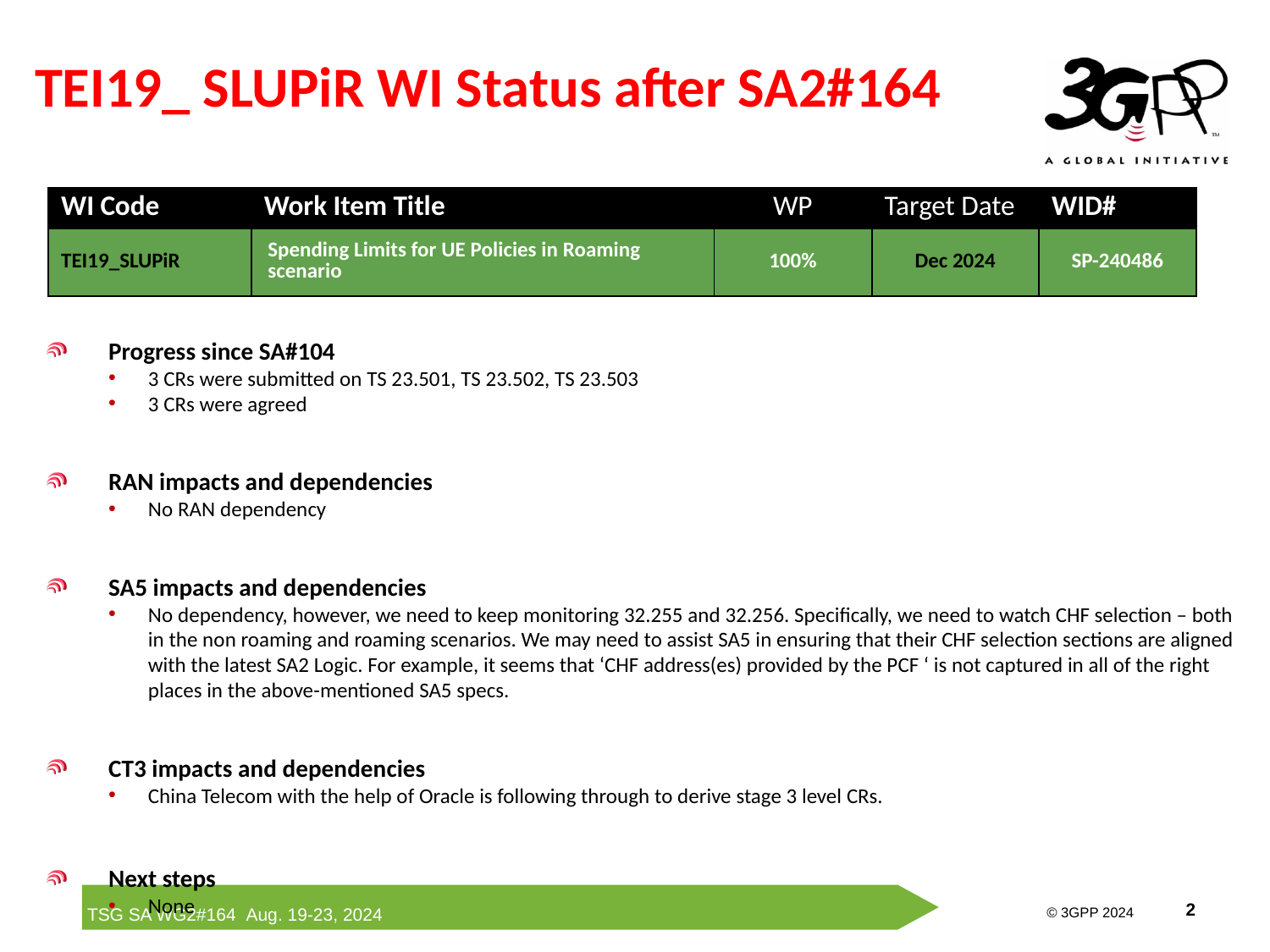

# TEI19_ SLUPiR WI Status after SA2#164
| WI Code | Work Item Title | WP | Target Date | WID# |
| --- | --- | --- | --- | --- |
| TEI19\_SLUPiR | Spending Limits for UE Policies in Roaming scenario | 100% | Dec 2024 | SP-240486 |
Progress since SA#104
3 CRs were submitted on TS 23.501, TS 23.502, TS 23.503
3 CRs were agreed

RAN impacts and dependencies
No RAN dependency

SA5 impacts and dependencies
No dependency, however, we need to keep monitoring 32.255 and 32.256. Specifically, we need to watch CHF selection – both in the non roaming and roaming scenarios. We may need to assist SA5 in ensuring that their CHF selection sections are aligned with the latest SA2 Logic. For example, it seems that ‘CHF address(es) provided by the PCF ‘ is not captured in all of the right places in the above-mentioned SA5 specs.

CT3 impacts and dependencies
China Telecom with the help of Oracle is following through to derive stage 3 level CRs.

Next steps
None